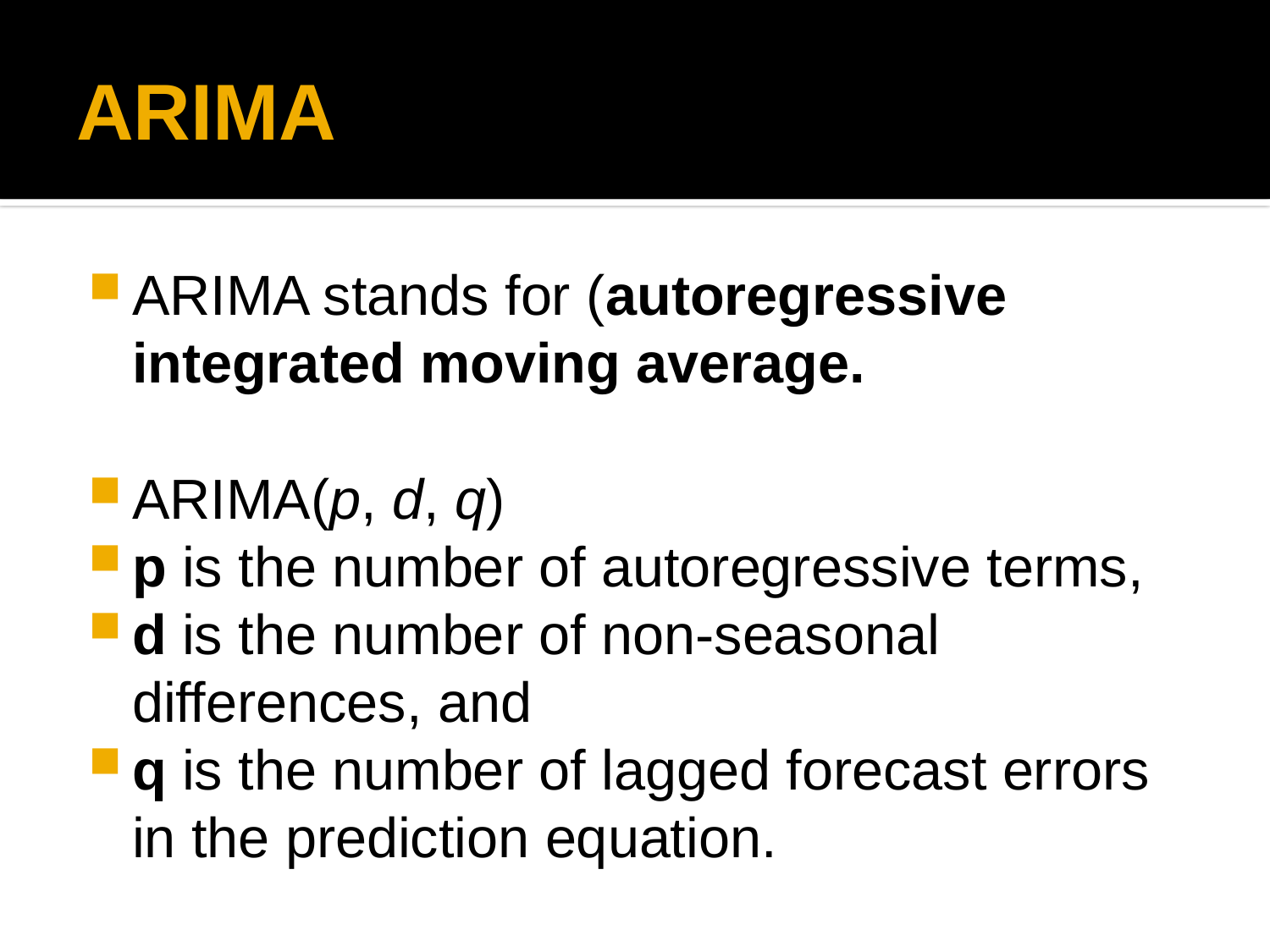

# ARIMA
ARIMA stands for (autoregressive integrated moving average.

ARIMA(p, d, q)
p is the number of autoregressive terms,
d is the number of non-seasonal differences, and
q is the number of lagged forecast errors in the prediction equation.